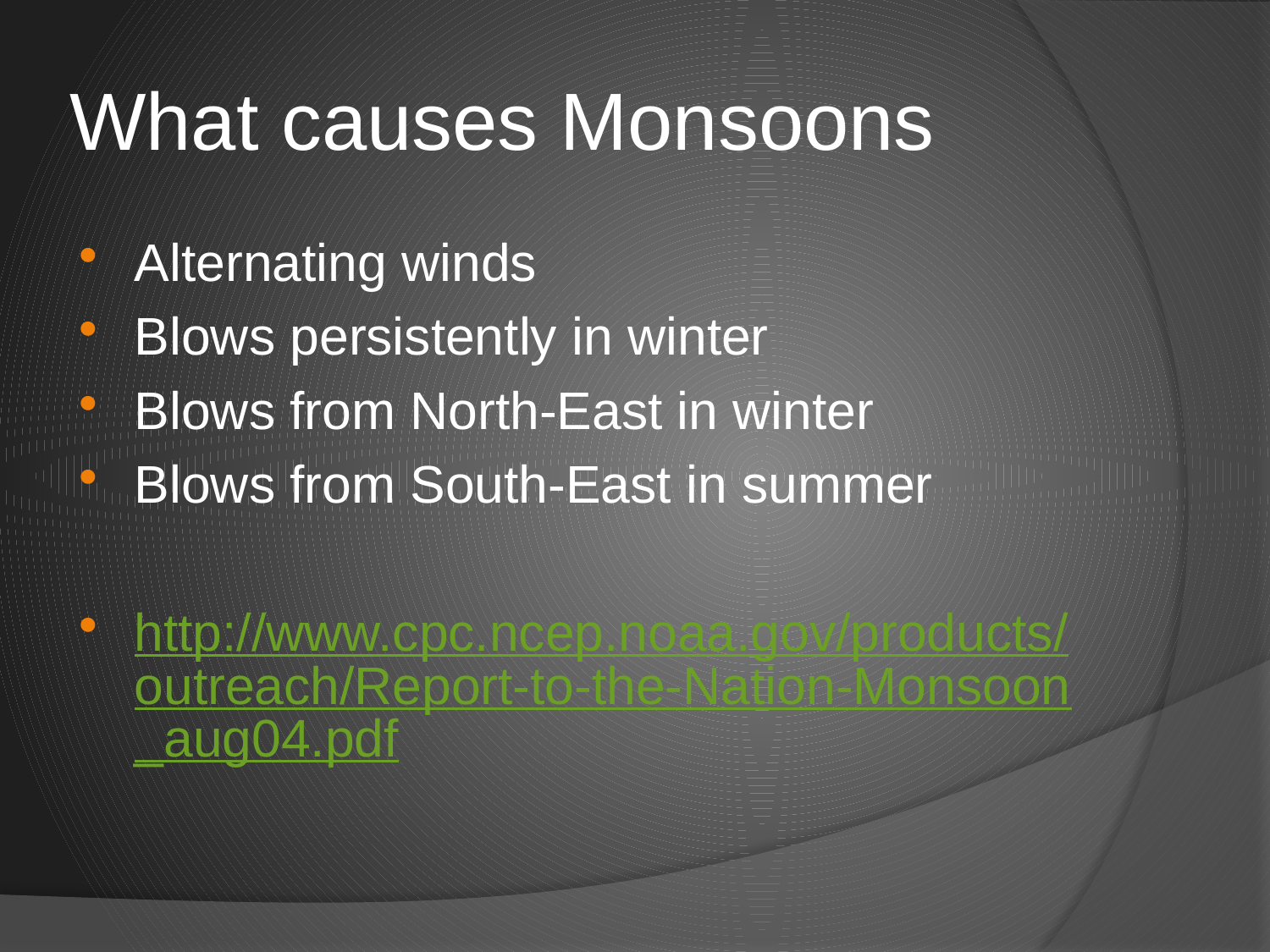

# What causes Monsoons
Alternating winds
Blows persistently in winter
Blows from North-East in winter
Blows from South-East in summer

http://www.cpc.ncep.noaa.gov/products/outreach/Report-to-the-Nation-Monsoon_aug04.pdf